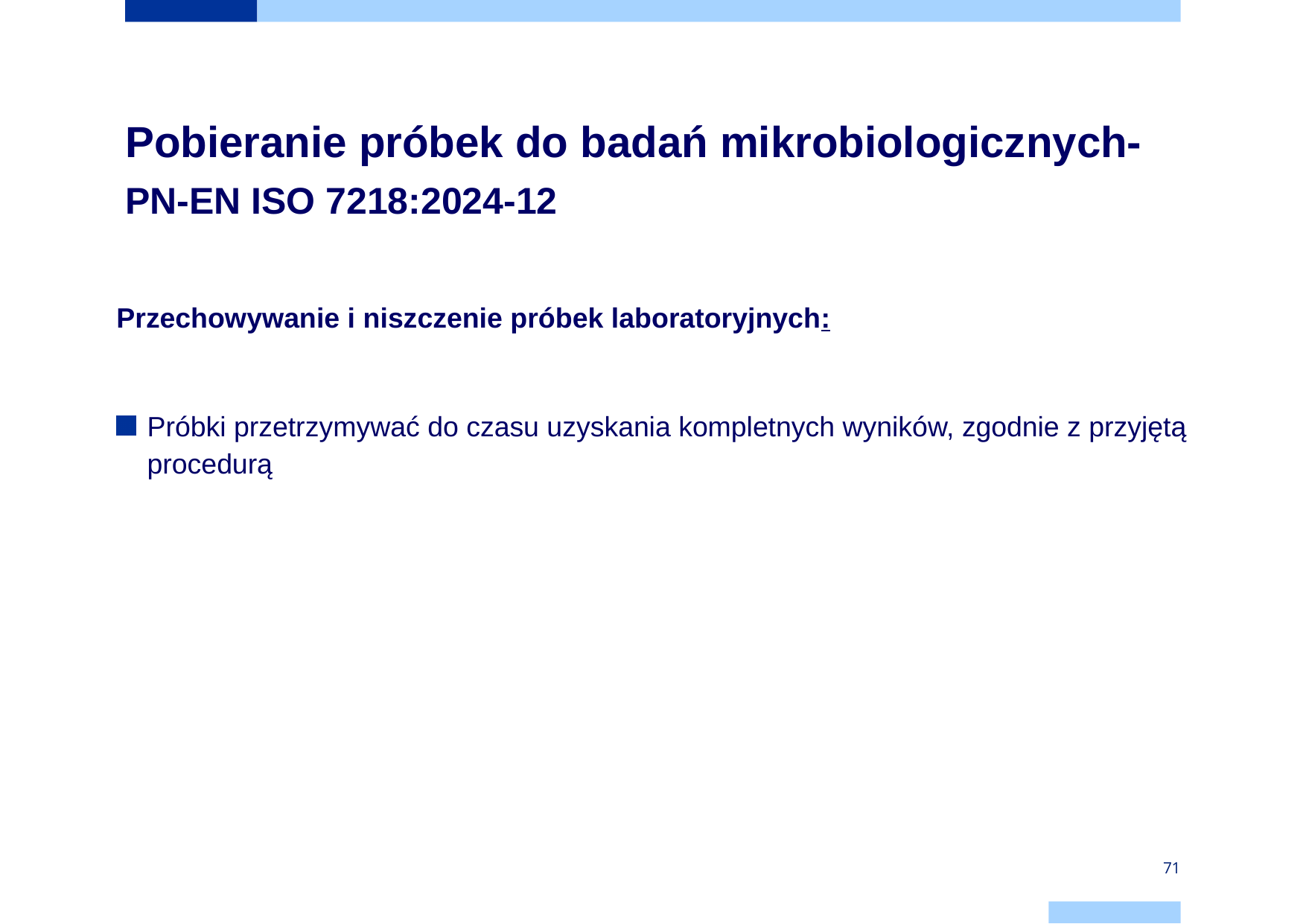

# Pobieranie próbek do badań mikrobiologicznych- PN-EN ISO 7218:2024-12

Przechowywanie i niszczenie próbek laboratoryjnych:

Próbki przetrzymywać do czasu uzyskania kompletnych wyników, zgodnie z przyjętą procedurą

71